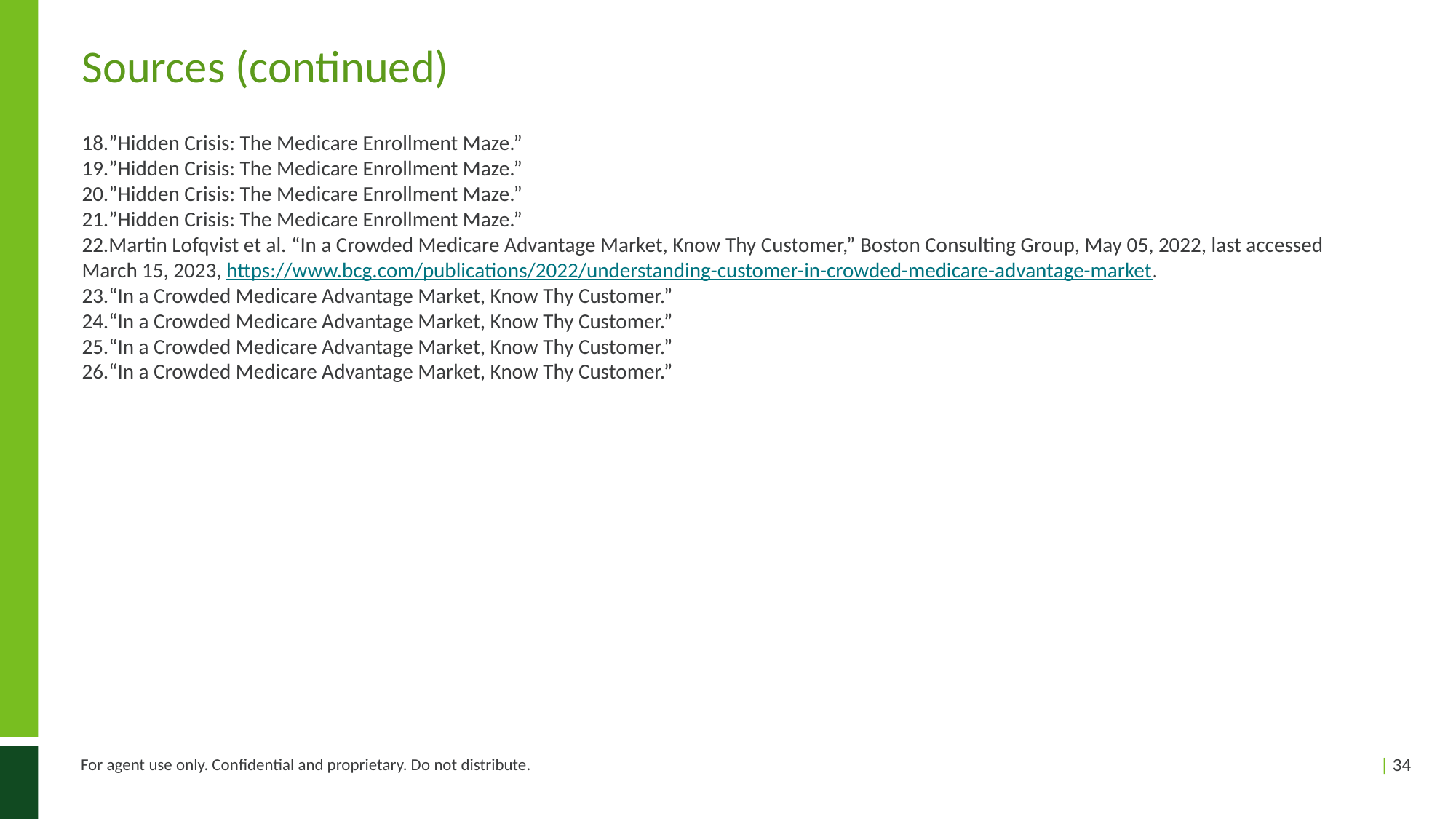

# Sources (continued)
”Hidden Crisis: The Medicare Enrollment Maze.”
”Hidden Crisis: The Medicare Enrollment Maze.”
”Hidden Crisis: The Medicare Enrollment Maze.”
”Hidden Crisis: The Medicare Enrollment Maze.”
Martin Lofqvist et al. “In a Crowded Medicare Advantage Market, Know Thy Customer,” Boston Consulting Group, May 05, 2022, last accessed March 15, 2023, https://www.bcg.com/publications/2022/understanding-customer-in-crowded-medicare-advantage-market.
“In a Crowded Medicare Advantage Market, Know Thy Customer.”
“In a Crowded Medicare Advantage Market, Know Thy Customer.”
“In a Crowded Medicare Advantage Market, Know Thy Customer.”
“In a Crowded Medicare Advantage Market, Know Thy Customer.”